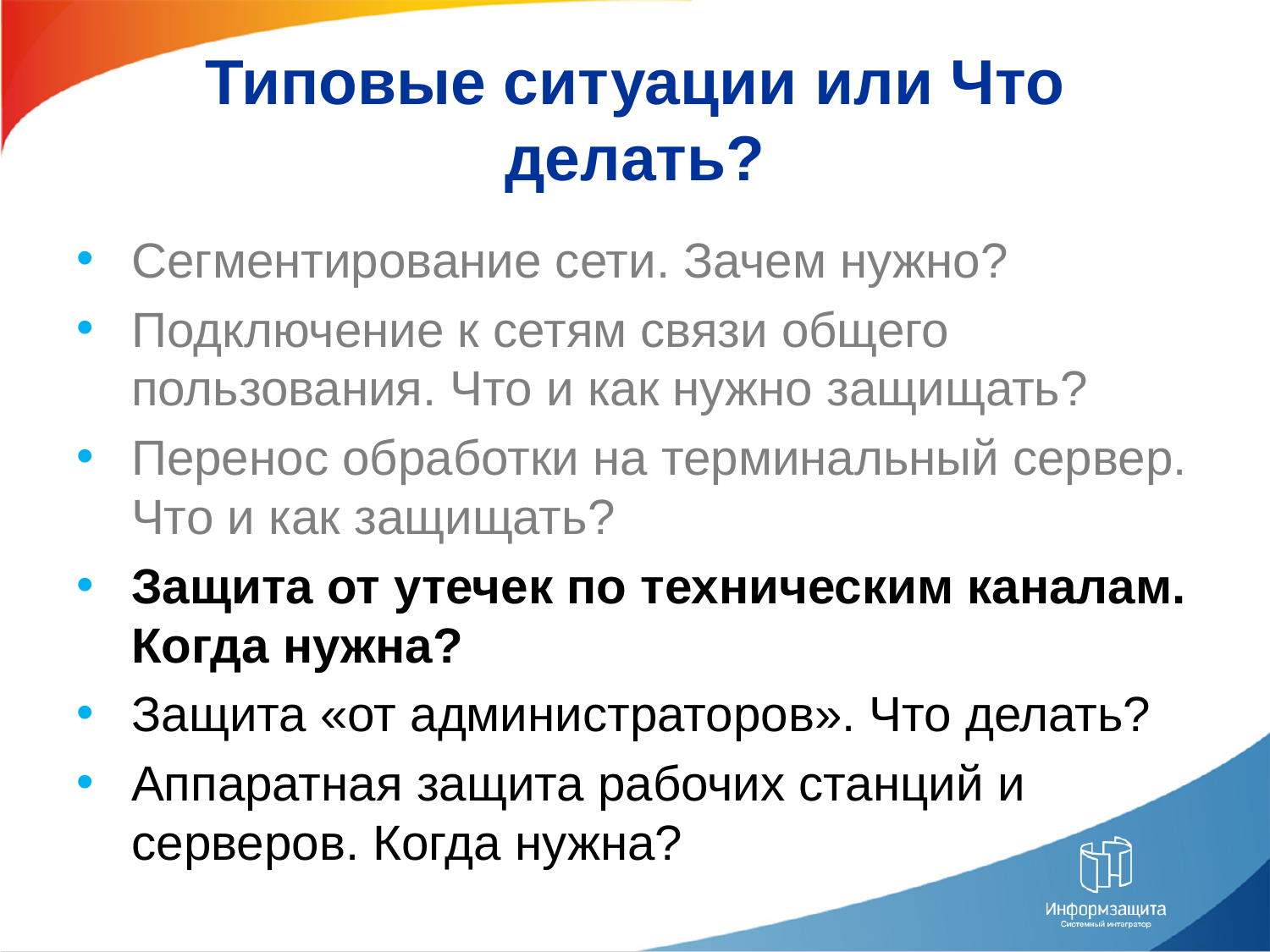

# Типовые ситуации или Что делать?
Сегментирование сети. Зачем нужно?
Подключение к сетям связи общего пользования. Что и как нужно защищать?
Перенос обработки на терминальный сервер. Что и как защищать?
Защита от утечек по техническим каналам. Когда нужна?
Защита «от администраторов». Что делать?
Аппаратная защита рабочих станций и серверов. Когда нужна?